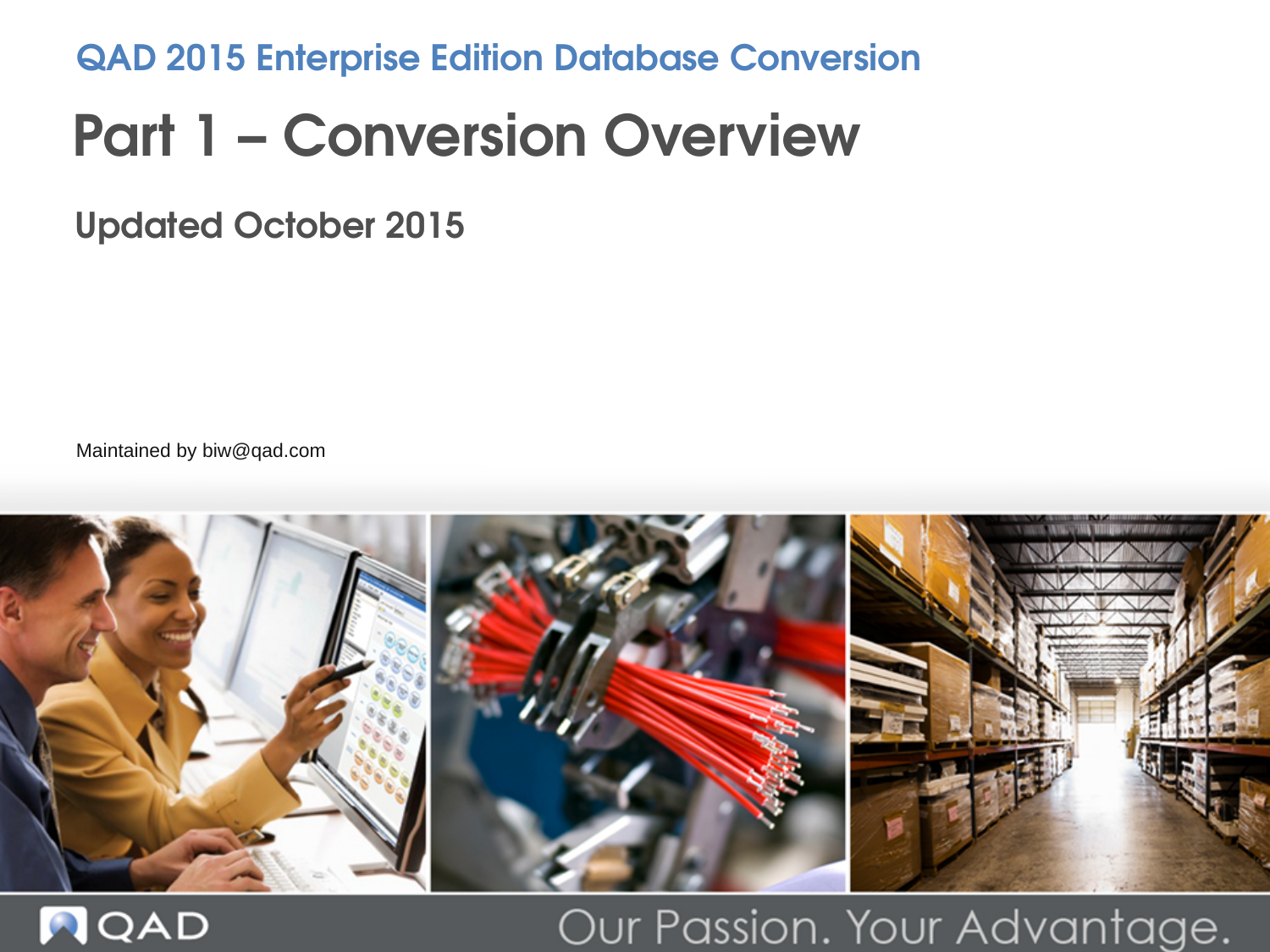

QAD 2015 Enterprise Edition Database Conversion
# Part 1 – Conversion Overview
Updated October 2015
Maintained by biw@qad.com